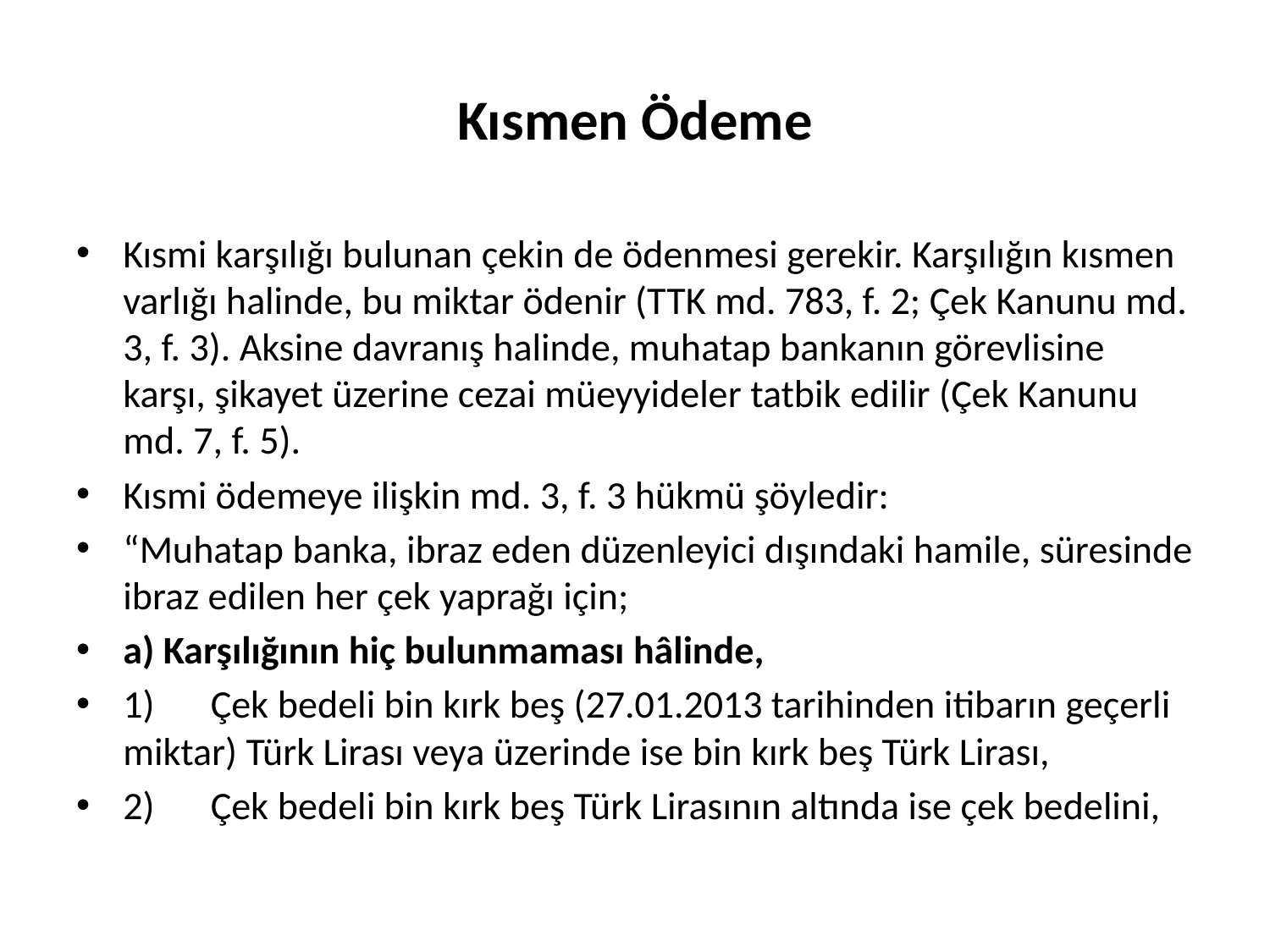

# Kısmen Ödeme
Kısmi karşılığı bulunan çekin de ödenmesi gerekir. Karşılığın kısmen varlığı halinde, bu miktar ödenir (TTK md. 783, f. 2; Çek Kanunu md. 3, f. 3). Aksine davranış halinde, muhatap bankanın görevlisine karşı, şikayet üzerine cezai müeyyideler tatbik edilir (Çek Kanunu md. 7, f. 5).
Kısmi ödemeye ilişkin md. 3, f. 3 hükmü şöyledir:
“Muhatap banka, ibraz eden düzenleyici dışındaki hamile, süresinde ibraz edilen her çek yaprağı için;
a) Karşılığının hiç bulunmaması hâlinde,
1)	Çek bedeli bin kırk beş (27.01.2013 tarihinden itibarın geçerli miktar) Türk Lirası veya üzerinde ise bin kırk beş Türk Lirası,
2)	Çek bedeli bin kırk beş Türk Lirasının altında ise çek bedelini,